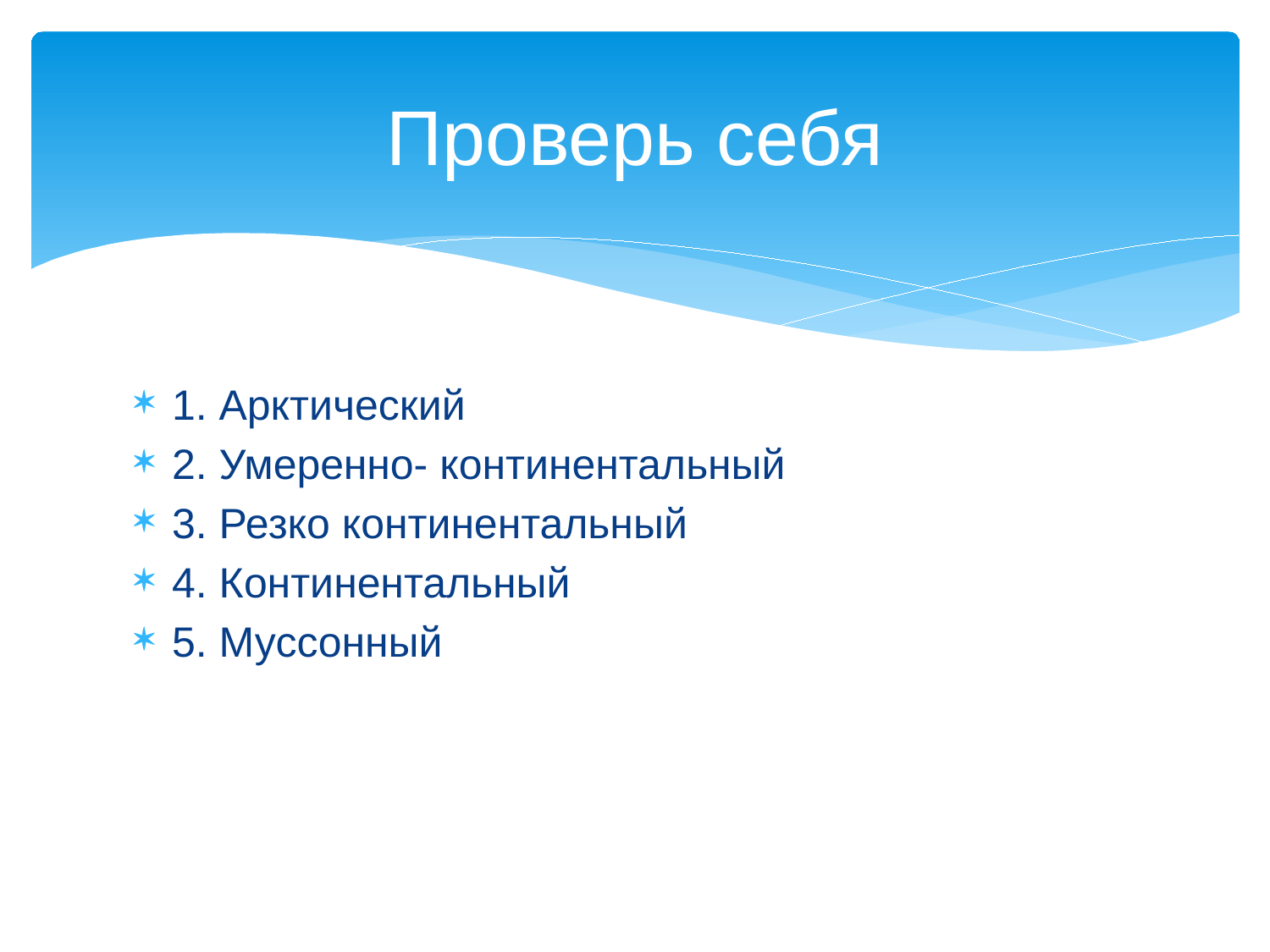

# Проверь себя
1. Арктический
2. Умеренно- континентальный
3. Резко континентальный
4. Континентальный
5. Муссонный